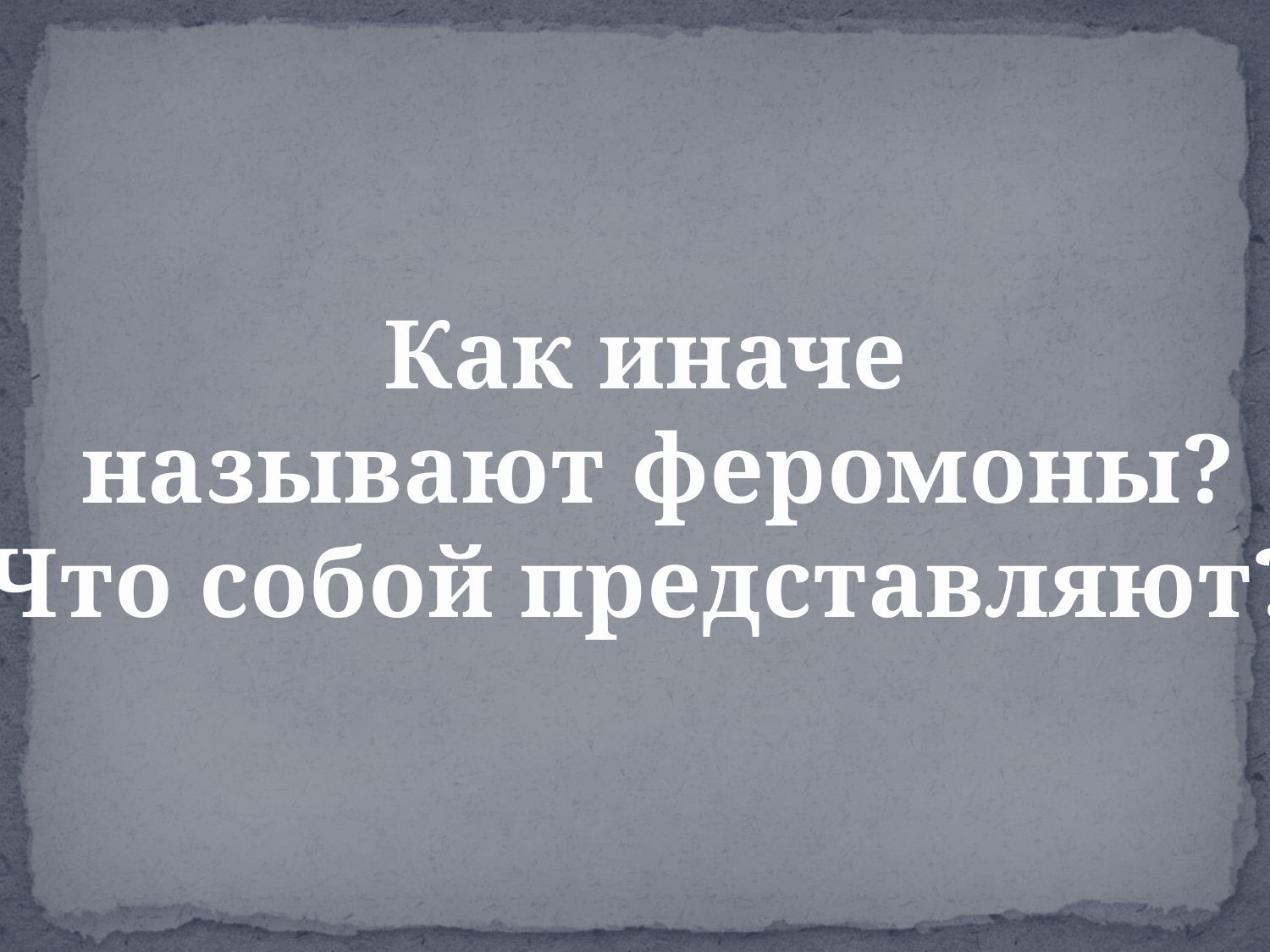

Как иначе
 называют феромоны?
Что собой представляют?